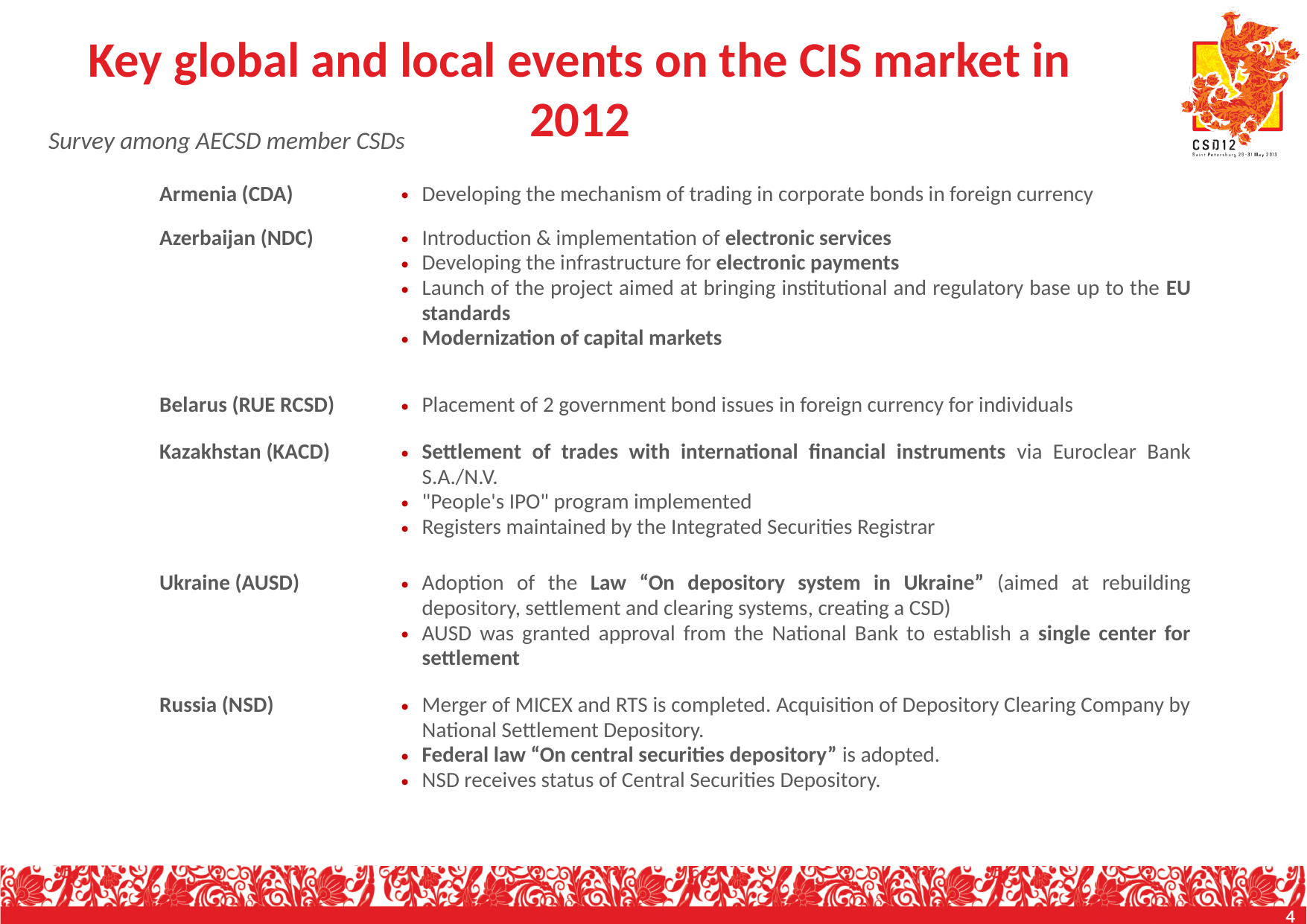

Key global and local events on the CIS market in 2012
Survey among AECSD member CSDs
| Armenia (CDA) | Developing the mechanism of trading in corporate bonds in foreign currency |
| --- | --- |
| Azerbaijan (NDC) | Introduction & implementation of electronic services Developing the infrastructure for electronic payments Launch of the project aimed at bringing institutional and regulatory base up to the EU standards Modernization of capital markets |
| Belarus (RUE RCSD) | Placement of 2 government bond issues in foreign currency for individuals |
| Kazakhstan (KACD) | Settlement of trades with international financial instruments via Euroclear Bank S.A./N.V. "People's IPO" program implemented Registers maintained by the Integrated Securities Registrar |
| Ukraine (AUSD) | Adoption of the Law “On depository system in Ukraine” (aimed at rebuilding depository, settlement and clearing systems, creating a CSD) AUSD was granted approval from the National Bank to establish a single center for settlement |
| Russia (NSD) | Merger of MICEX and RTS is completed. Acquisition of Depository Clearing Company by National Settlement Depository. Federal law “On central securities depository” is adopted. NSD receives status of Central Securities Depository. |
4
4